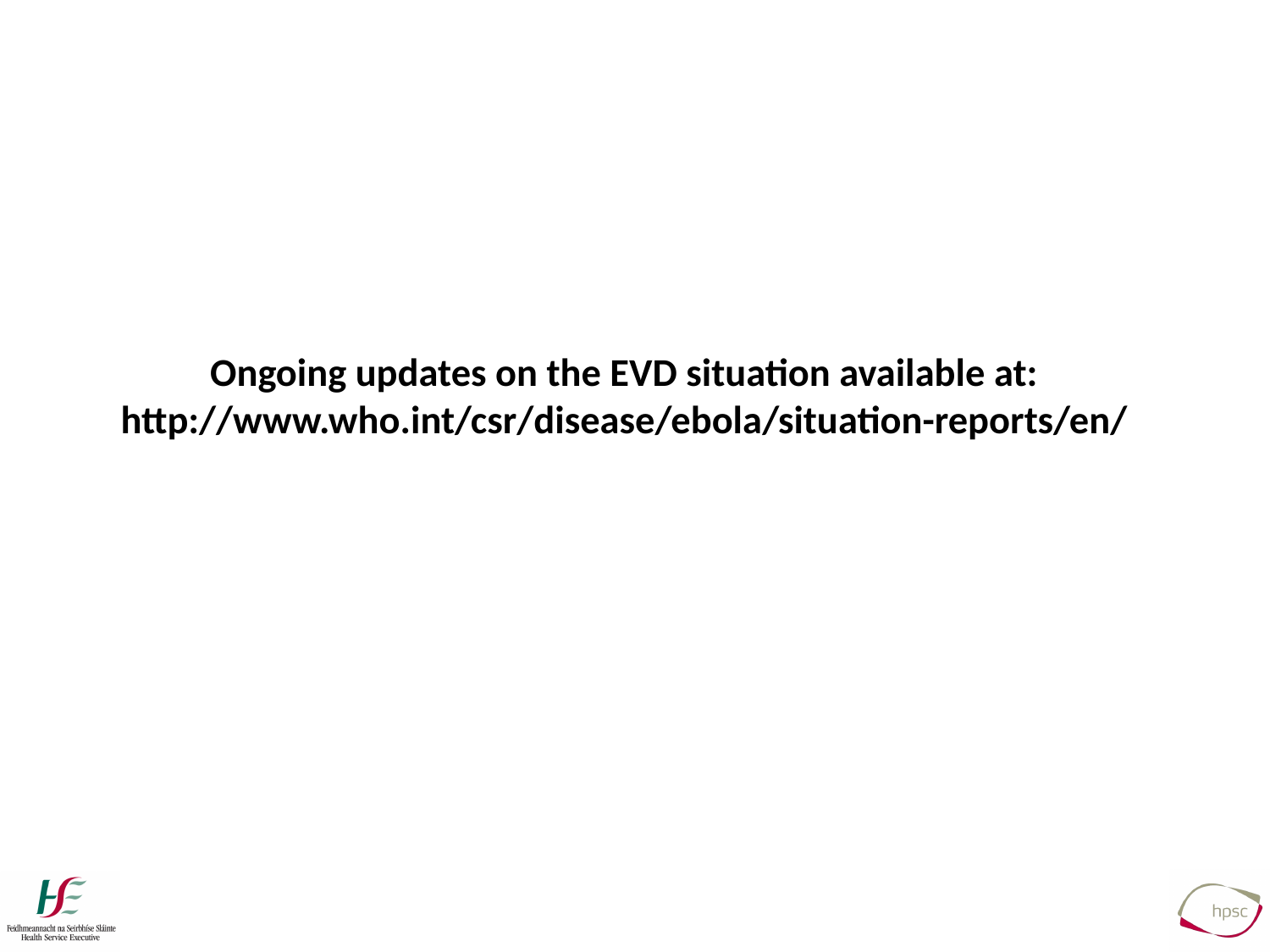

# Ongoing updates on the EVD situation available at: http://www.who.int/csr/disease/ebola/situation-reports/en/